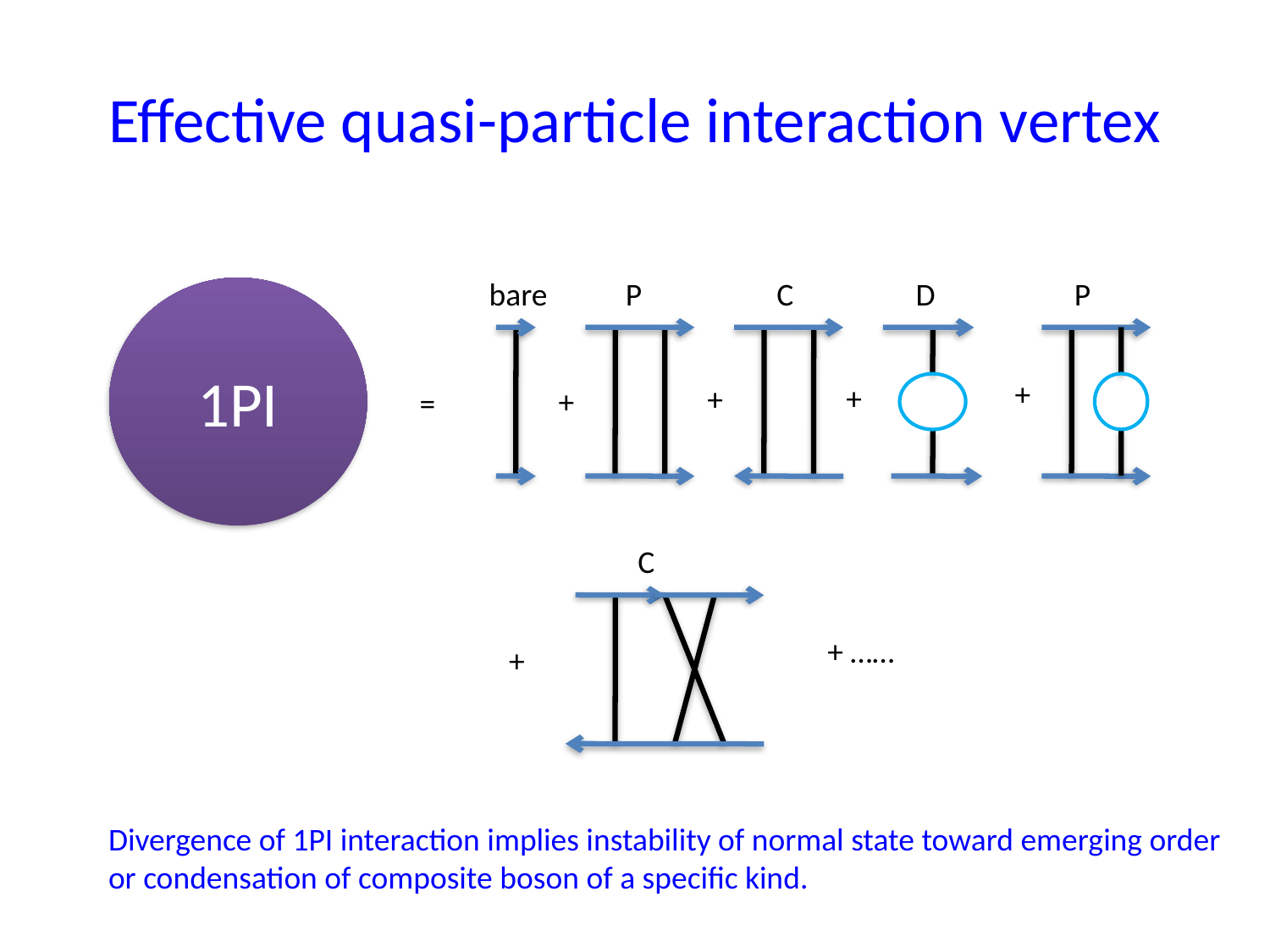

# Effective quasi-particle interaction vertex
bare
P
C
D
P
1PI

+
+
+
+
=
C
+ ……
+
Divergence of 1PI interaction implies instability of normal state toward emerging order
or condensation of composite boson of a specific kind.